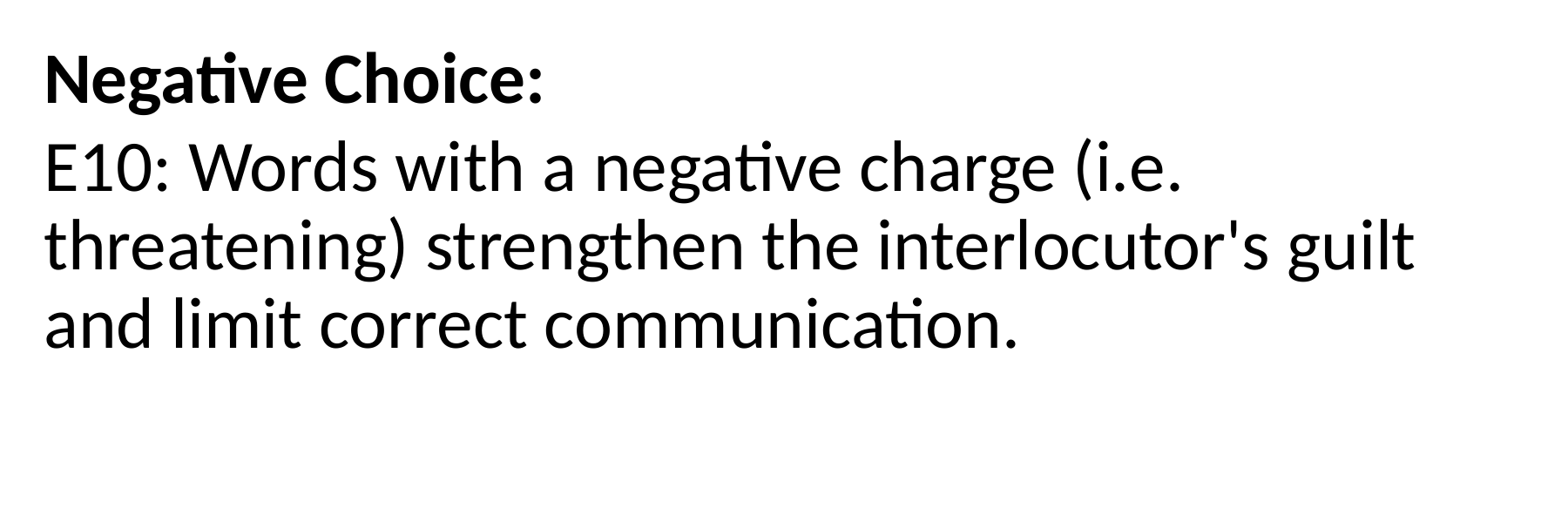

Negative Choice:
E10: Words with a negative charge (i.e. threatening) strengthen the interlocutor's guilt and limit correct communication.